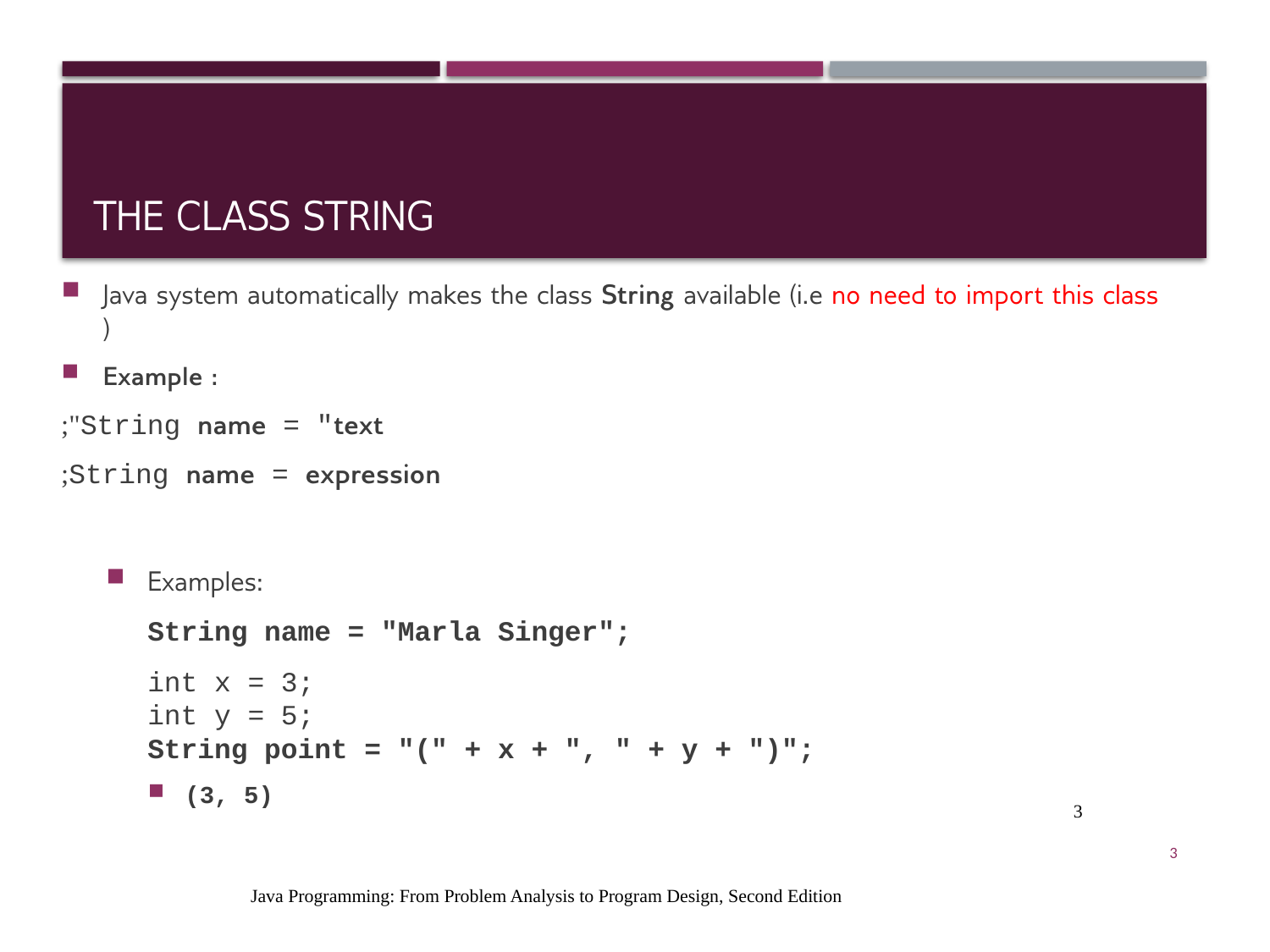

# The class String
Java system automatically makes the class String available (i.e no need to import this class )
Example :
	String name = "text";
	String name = expression;

Examples:
String name = "Marla Singer";
int x = 3;
int y = 5;
String point = "(" + x + ", " + y + ")";
(3, 5)
3
3
Java Programming: From Problem Analysis to Program Design, Second Edition